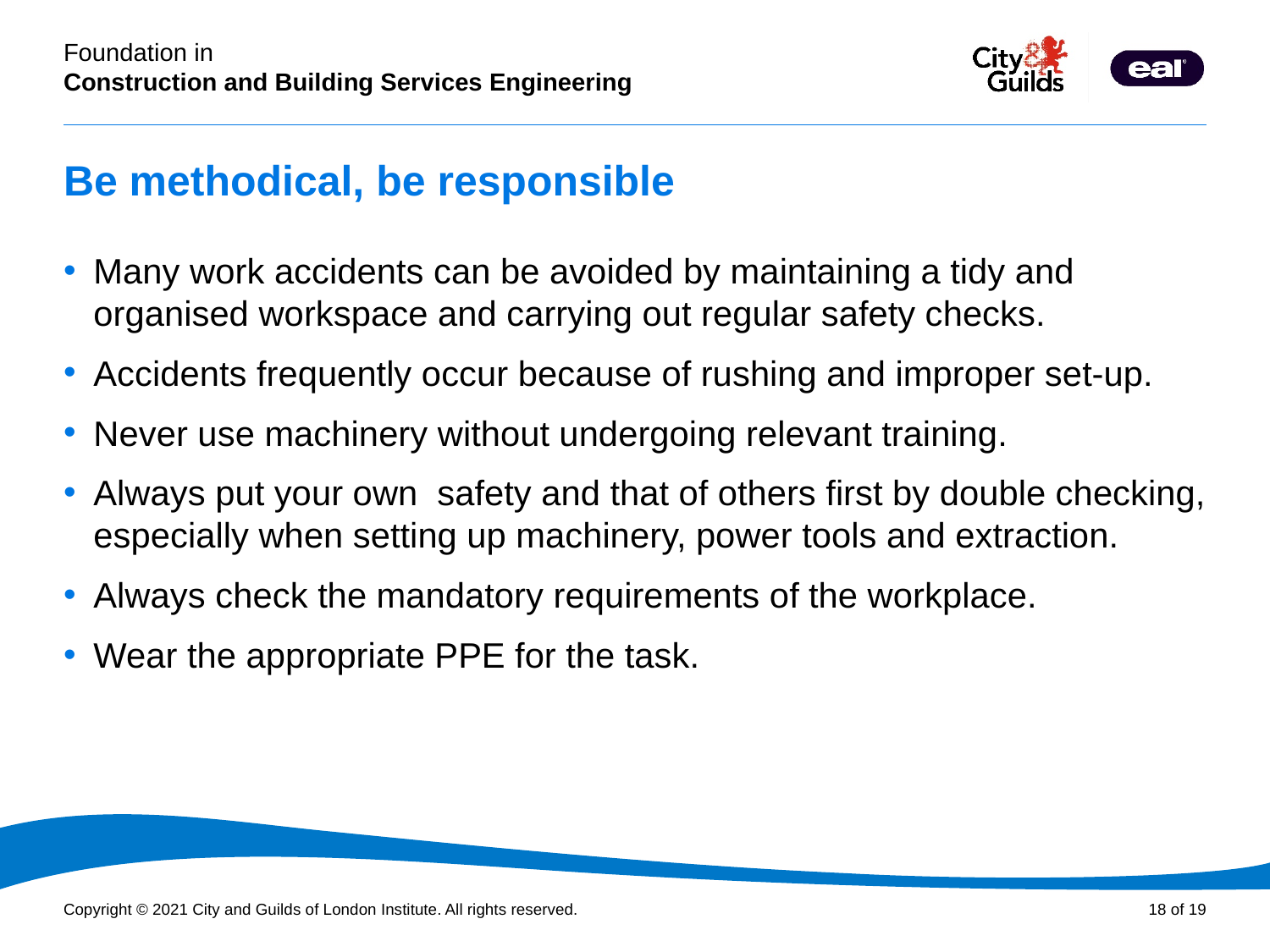

# Be methodical, be responsible

Many work accidents can be avoided by maintaining a tidy and organised workspace and carrying out regular safety checks.
Accidents frequently occur because of rushing and improper set-up.
Never use machinery without undergoing relevant training.
Always put your own  safety and that of others first by double checking, especially when setting up machinery, power tools and extraction.
Always check the mandatory requirements of the workplace.
Wear the appropriate PPE for the task.